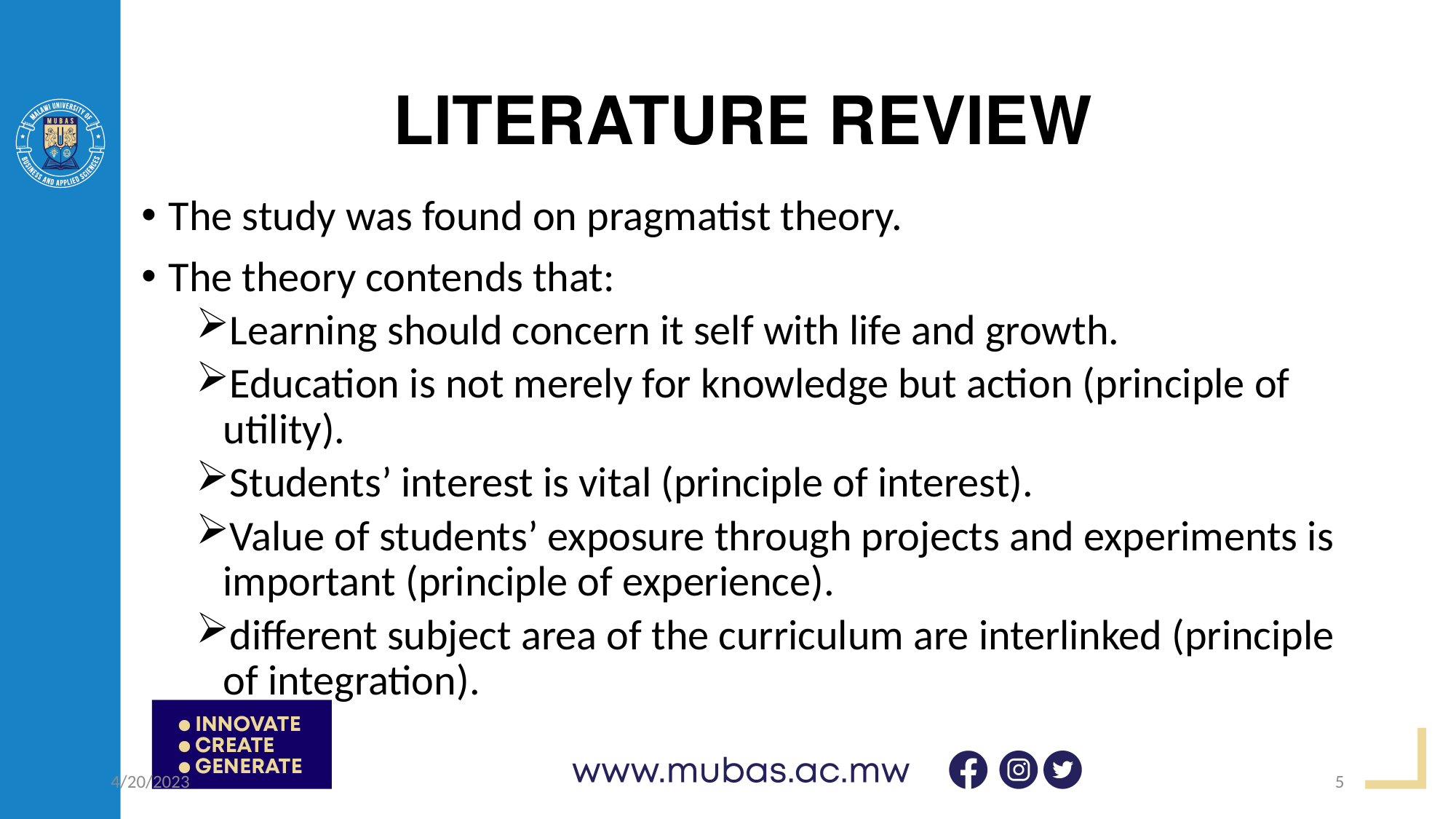

# LITERATURE REVIEW
The study was found on pragmatist theory.
The theory contends that:
Learning should concern it self with life and growth.
Education is not merely for knowledge but action (principle of utility).
Students’ interest is vital (principle of interest).
Value of students’ exposure through projects and experiments is important (principle of experience).
different subject area of the curriculum are interlinked (principle of integration).
4/20/2023
5